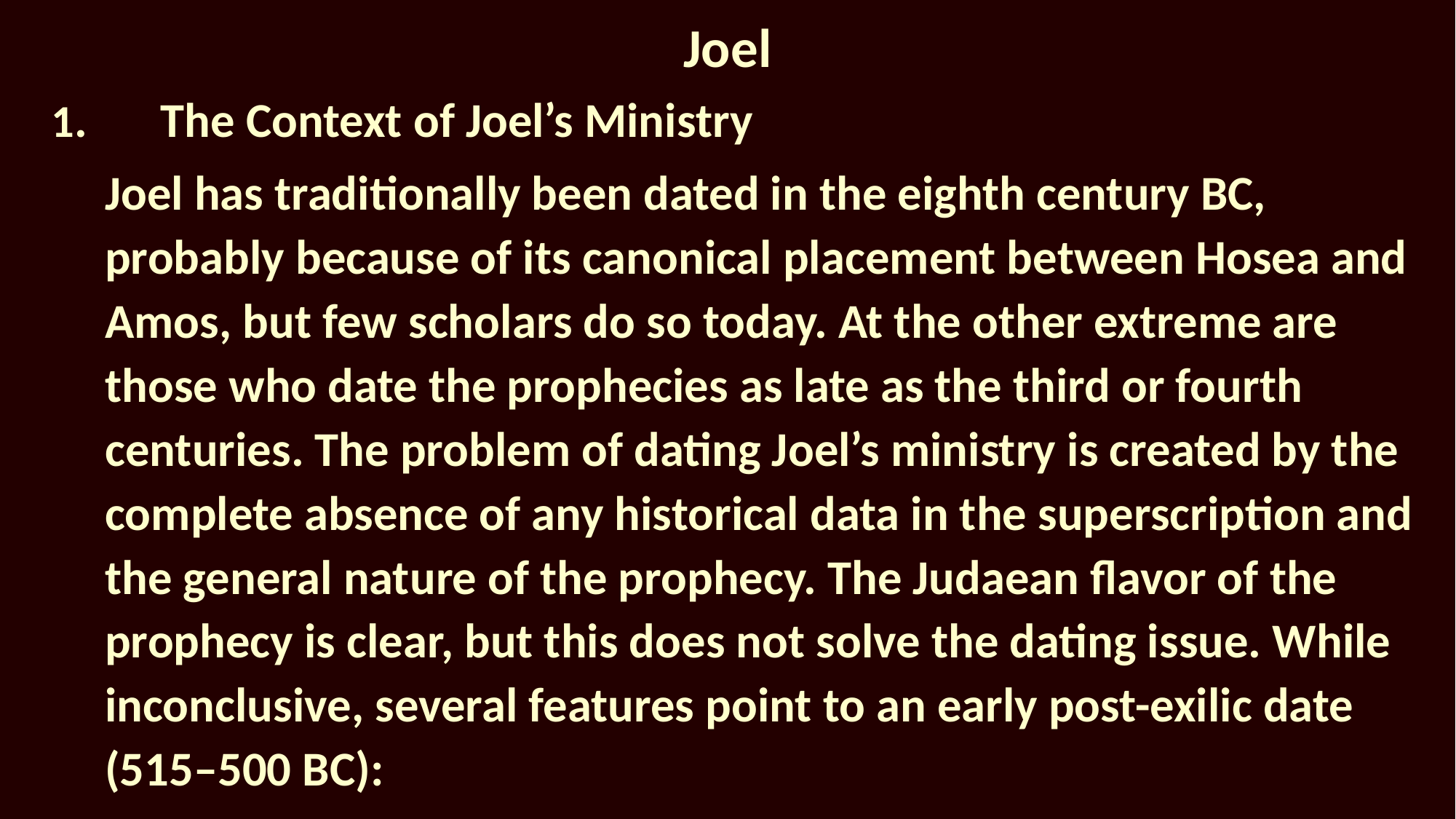

# Joel
1.	The Context of Joel’s Ministry
Joel has traditionally been dated in the eighth century BC, probably because of its canonical placement between Hosea and Amos, but few scholars do so today. At the other extreme are those who date the prophecies as late as the third or fourth centuries. The problem of dating Joel’s ministry is created by the complete absence of any historical data in the superscription and the general nature of the prophecy. The Judaean flavor of the prophecy is clear, but this does not solve the dating issue. While inconclusive, several features point to an early post-exilic date (515–500 BC):